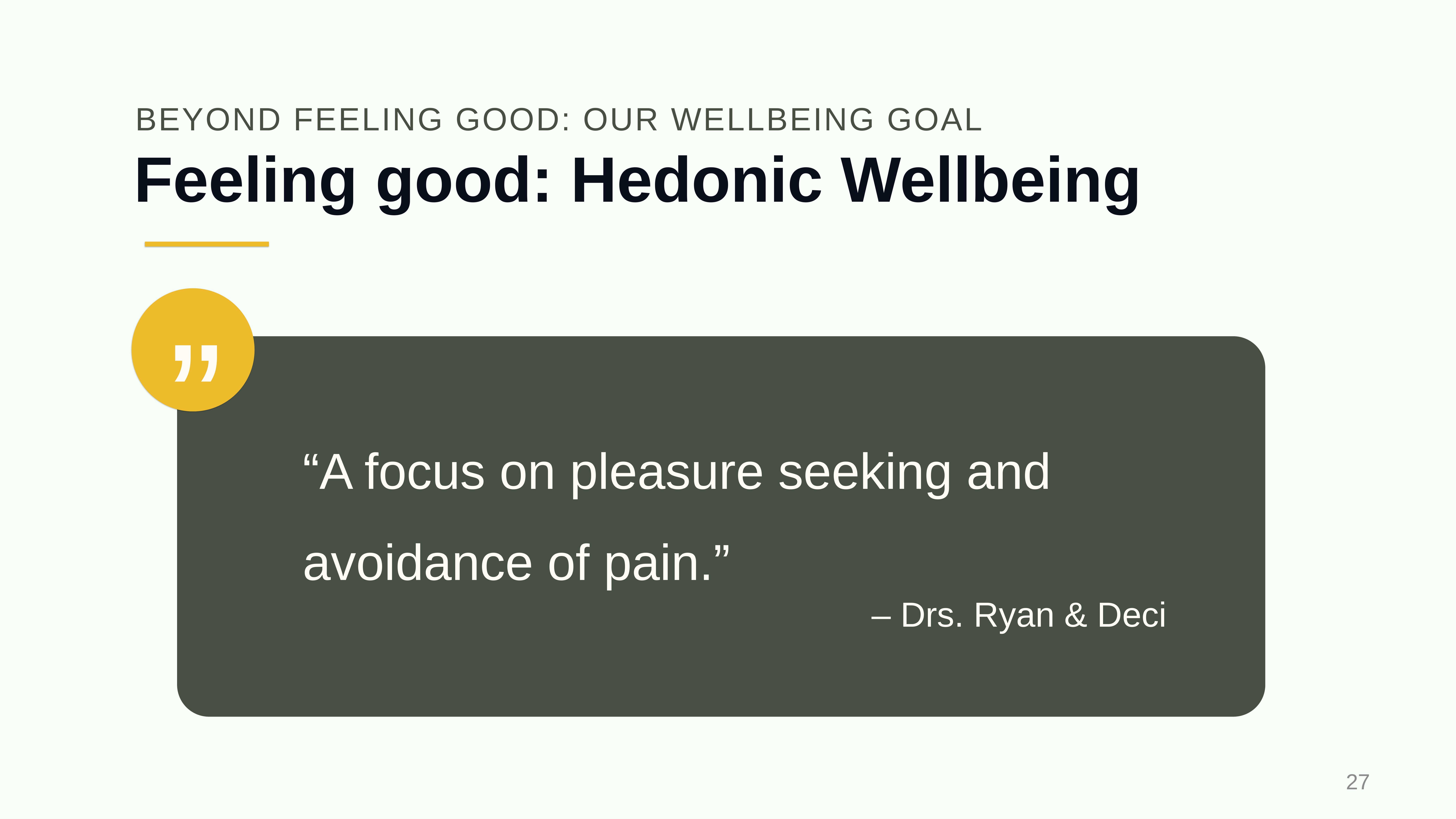

BEYOND FEELING GOOD: OUR WELLBEING GOAL
# Feeling good: Hedonic Wellbeing

”

“A focus on pleasure seeking and avoidance of pain.”
– Drs. Ryan & Deci
27